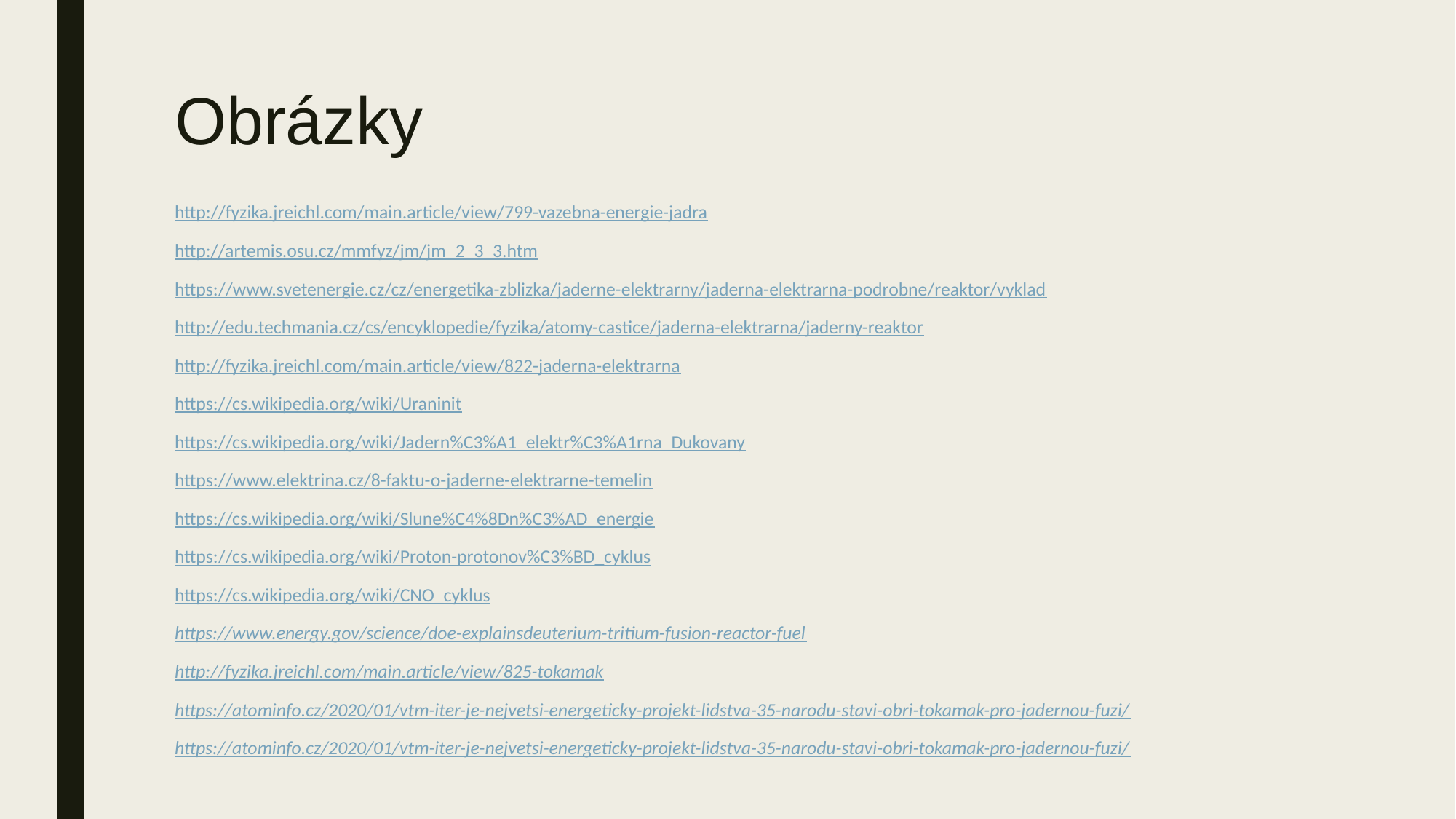

# Obrázky
http://fyzika.jreichl.com/main.article/view/799-vazebna-energie-jadra
http://artemis.osu.cz/mmfyz/jm/jm_2_3_3.htm
https://www.svetenergie.cz/cz/energetika-zblizka/jaderne-elektrarny/jaderna-elektrarna-podrobne/reaktor/vyklad
http://edu.techmania.cz/cs/encyklopedie/fyzika/atomy-castice/jaderna-elektrarna/jaderny-reaktor
http://fyzika.jreichl.com/main.article/view/822-jaderna-elektrarna
https://cs.wikipedia.org/wiki/Uraninit
https://cs.wikipedia.org/wiki/Jadern%C3%A1_elektr%C3%A1rna_Dukovany
https://www.elektrina.cz/8-faktu-o-jaderne-elektrarne-temelin
https://cs.wikipedia.org/wiki/Slune%C4%8Dn%C3%AD_energie
https://cs.wikipedia.org/wiki/Proton-protonov%C3%BD_cyklus
https://cs.wikipedia.org/wiki/CNO_cyklus
https://www.energy.gov/science/doe-explainsdeuterium-tritium-fusion-reactor-fuel
http://fyzika.jreichl.com/main.article/view/825-tokamak
https://atominfo.cz/2020/01/vtm-iter-je-nejvetsi-energeticky-projekt-lidstva-35-narodu-stavi-obri-tokamak-pro-jadernou-fuzi/
https://atominfo.cz/2020/01/vtm-iter-je-nejvetsi-energeticky-projekt-lidstva-35-narodu-stavi-obri-tokamak-pro-jadernou-fuzi/